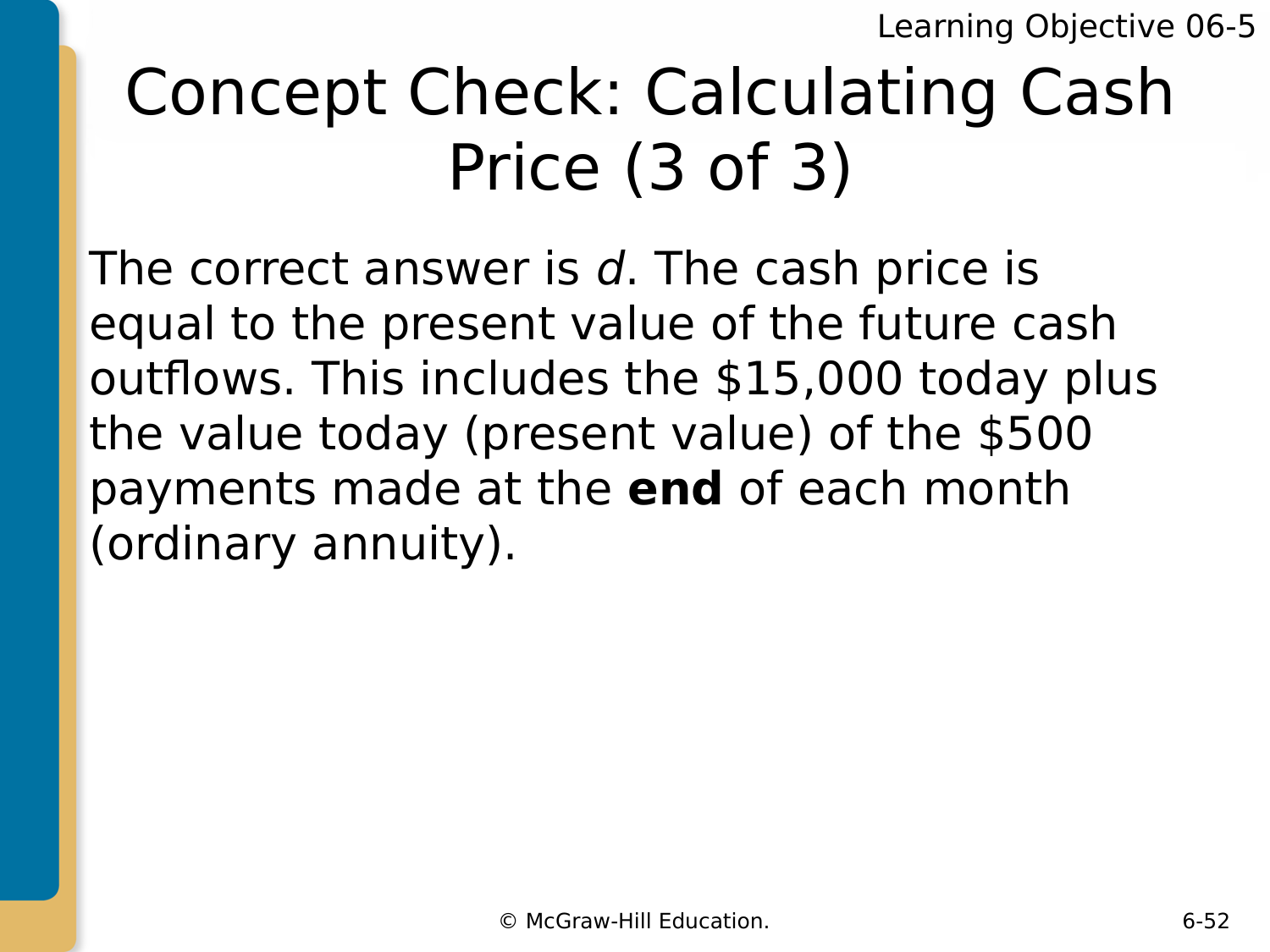

Learning Objective 06-5
# Concept Check: Calculating Cash Price (3 of 3)
The correct answer is d. The cash price is equal to the present value of the future cash outflows. This includes the $15,000 today plus the value today (present value) of the $500 payments made at the end of each month (ordinary annuity).